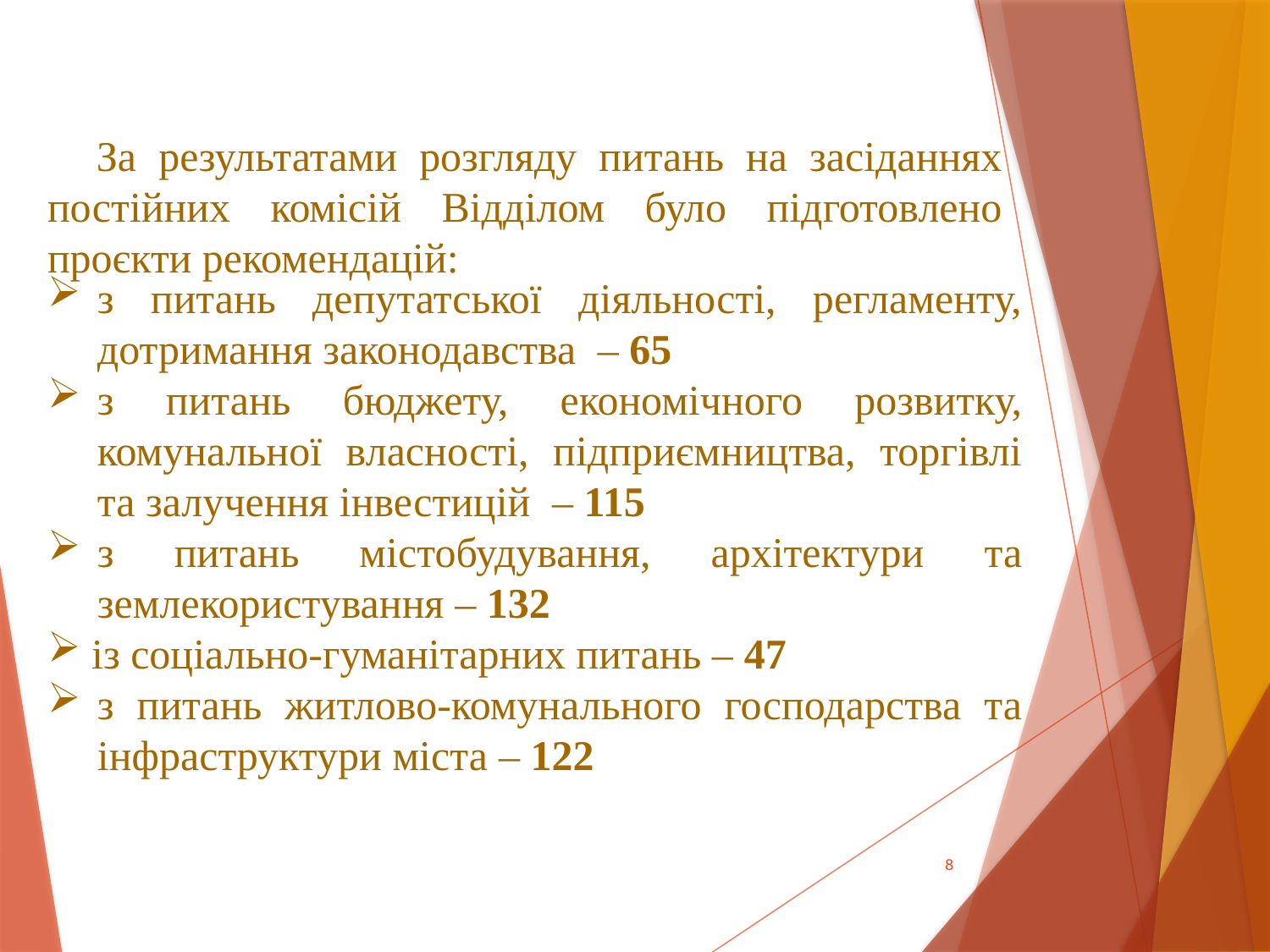

За результатами розгляду питань на засіданнях постійних комісій Відділом було підготовлено проєкти рекомендацій:

з питань депутатської діяльності, регламенту, дотримання законодавства  – 65
з питань бюджету, економічного розвитку, комунальної власності, підприємництва, торгівлі та залучення інвестицій  – 115
з питань містобудування, архітектури та землекористування – 132
 із соціально-гуманітарних питань – 47
з питань житлово-комунального господарства та інфраструктури міста – 122

8